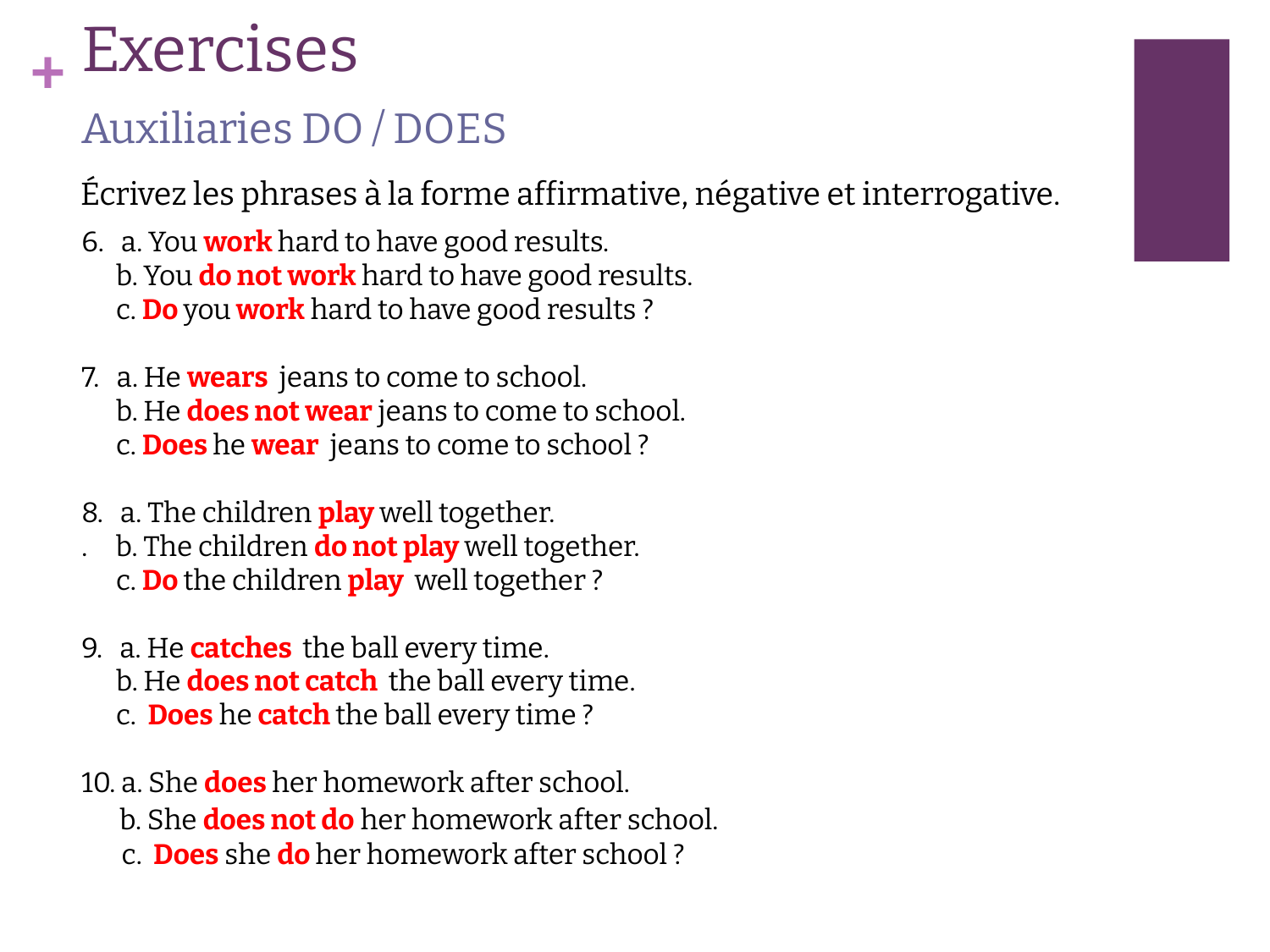

Exercises
Auxiliaries DO / DOES
Écrivez les phrases à la forme affirmative, négative et interrogative.
6.   a. You work hard to have good results.
      b. You do not work hard to have good results.
      c. Do you work hard to have good results ?

7.   a. He wears  jeans to come to school.
      b. He does not wear jeans to come to school.
      c. Does he wear  jeans to come to school ?

8.   a. The children play well together.
.     b. The children do not play well together.
      c. Do the children play  well together ?

9.   a. He catches  the ball every time.
      b. He does not catch  the ball every time.
      c.  Does he catch the ball every time ?

10. a. She does her homework after school.
      b. She does not do her homework after school.
       c.  Does she do her homework after school ?